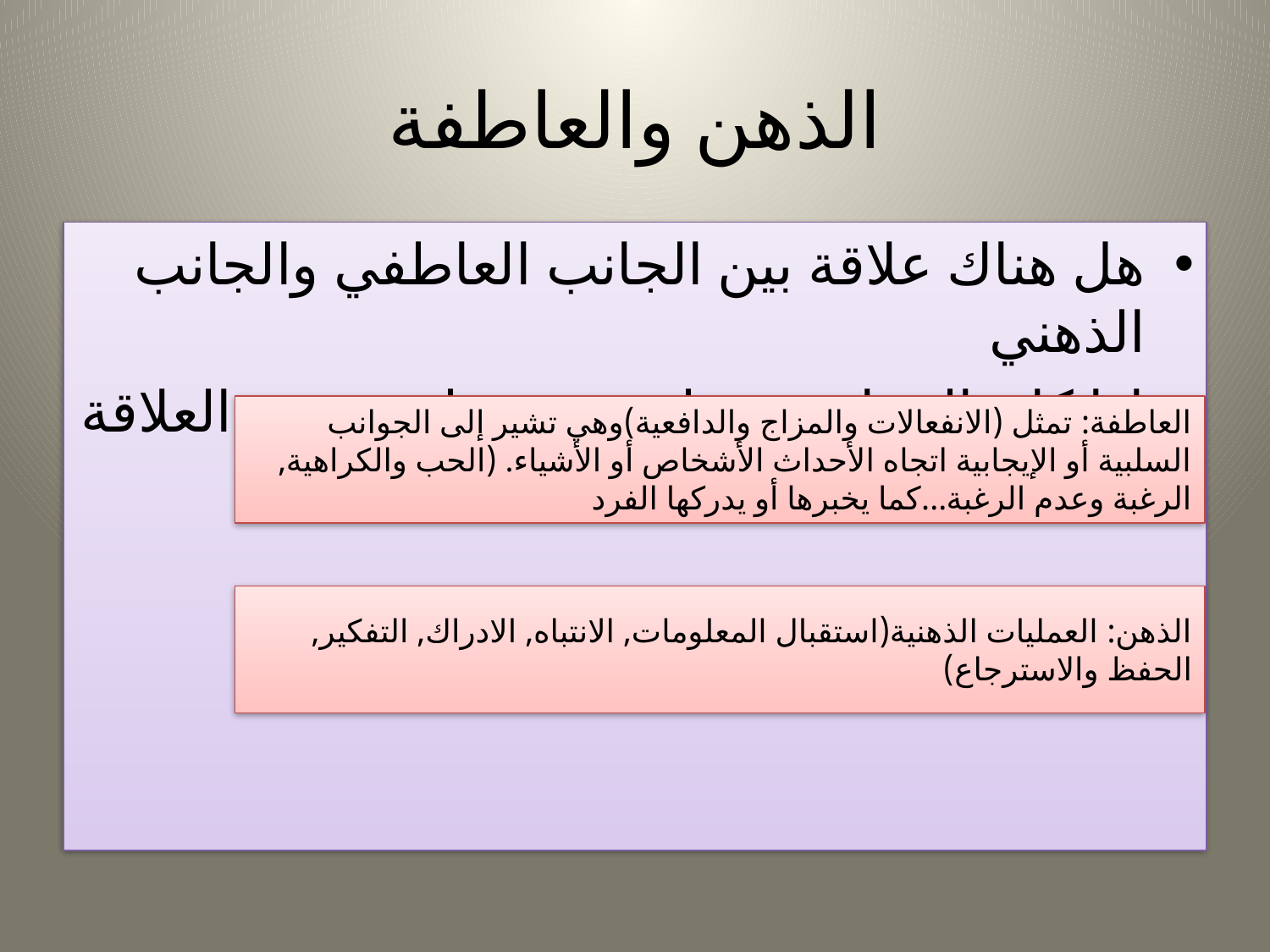

# الذهن والعاطفة
هل هناك علاقة بين الجانب العاطفي والجانب الذهني
إذا كان الجواب نعم لتبث في طبيعة هذه العلاقة ووجهتها

العاطفة: تمثل (الانفعالات والمزاج والدافعية)وهي تشير إلى الجوانب السلبية أو الإيجابية اتجاه الأحداث الأشخاص أو الأشياء. (الحب والكراهية, الرغبة وعدم الرغبة...كما يخبرها أو يدركها الفرد
الذهن: العمليات الذهنية(استقبال المعلومات, الانتباه, الادراك, التفكير, الحفظ والاسترجاع)